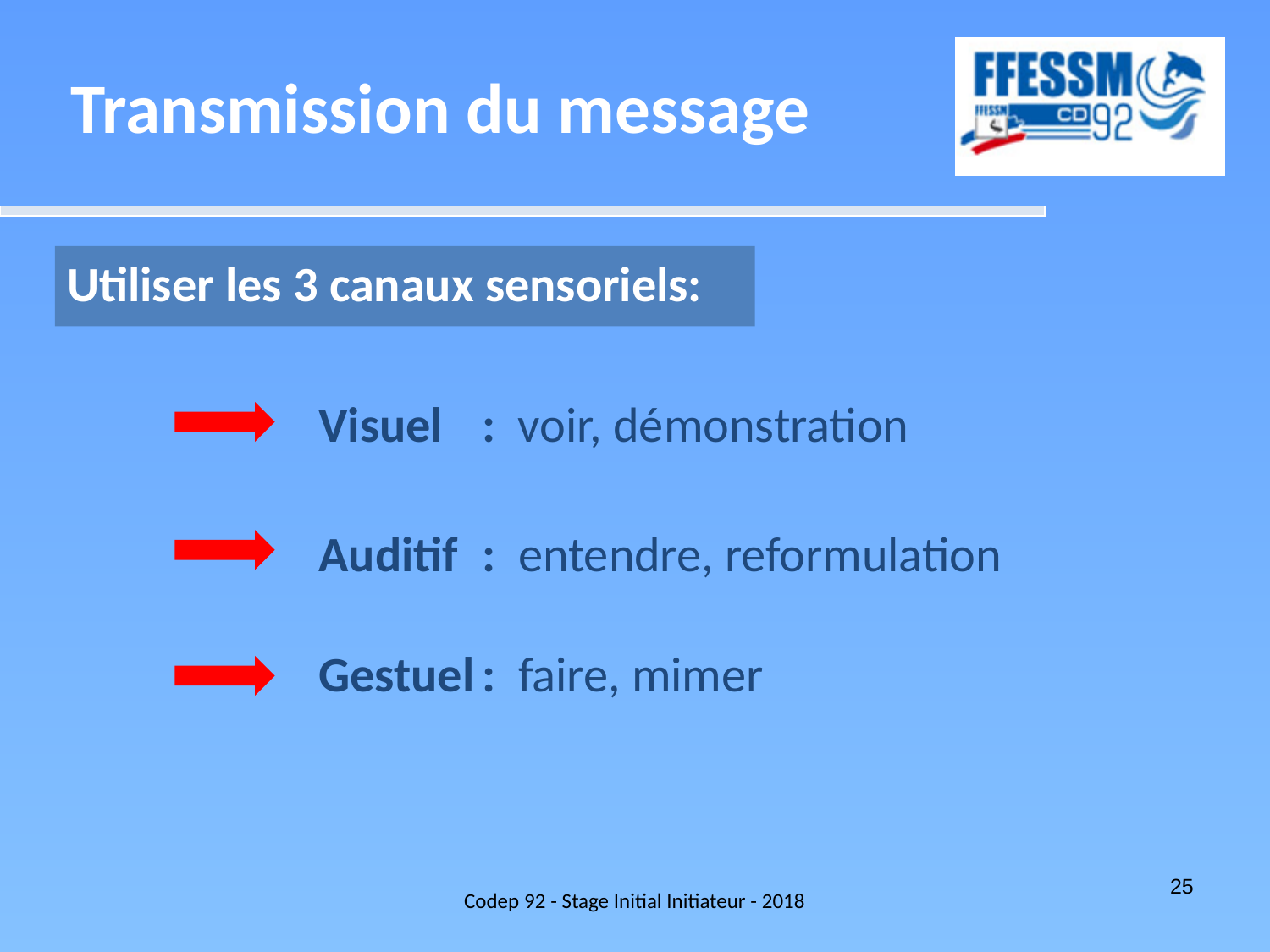

Transmission du message
Utiliser les 3 canaux sensoriels:
 Visuel	:  voir, démonstration

 Auditif	:  entendre, reformulation

 Gestuel	:  faire, mimer

Codep 92 - Stage Initial Initiateur - 2018
25